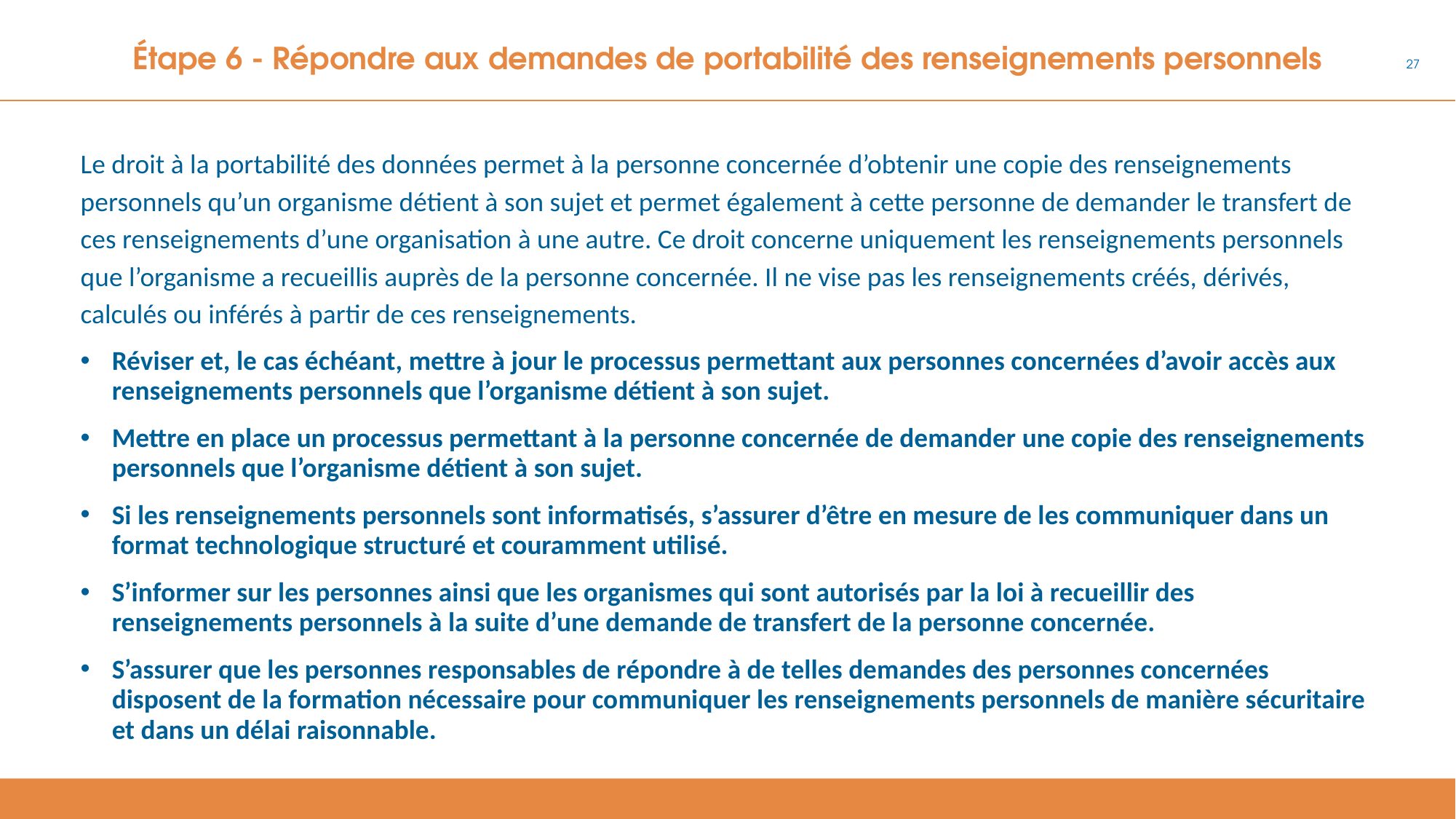

# Étape 6 - Répondre aux demandes de portabilité des renseignements personnels
27
Le droit à la portabilité des données permet à la personne concernée d’obtenir une copie des renseignements personnels qu’un organisme détient à son sujet et permet également à cette personne de demander le transfert de ces renseignements d’une organisation à une autre. Ce droit concerne uniquement les renseignements personnels que l’organisme a recueillis auprès de la personne concernée. Il ne vise pas les renseignements créés, dérivés, calculés ou inférés à partir de ces renseignements.
Réviser et, le cas échéant, mettre à jour le processus permettant aux personnes concernées d’avoir accès aux renseignements personnels que l’organisme détient à son sujet.
Mettre en place un processus permettant à la personne concernée de demander une copie des renseignements personnels que l’organisme détient à son sujet.
Si les renseignements personnels sont informatisés, s’assurer d’être en mesure de les communiquer dans un format technologique structuré et couramment utilisé.
S’informer sur les personnes ainsi que les organismes qui sont autorisés par la loi à recueillir des renseignements personnels à la suite d’une demande de transfert de la personne concernée.
S’assurer que les personnes responsables de répondre à de telles demandes des personnes concernées disposent de la formation nécessaire pour communiquer les renseignements personnels de manière sécuritaire et dans un délai raisonnable.